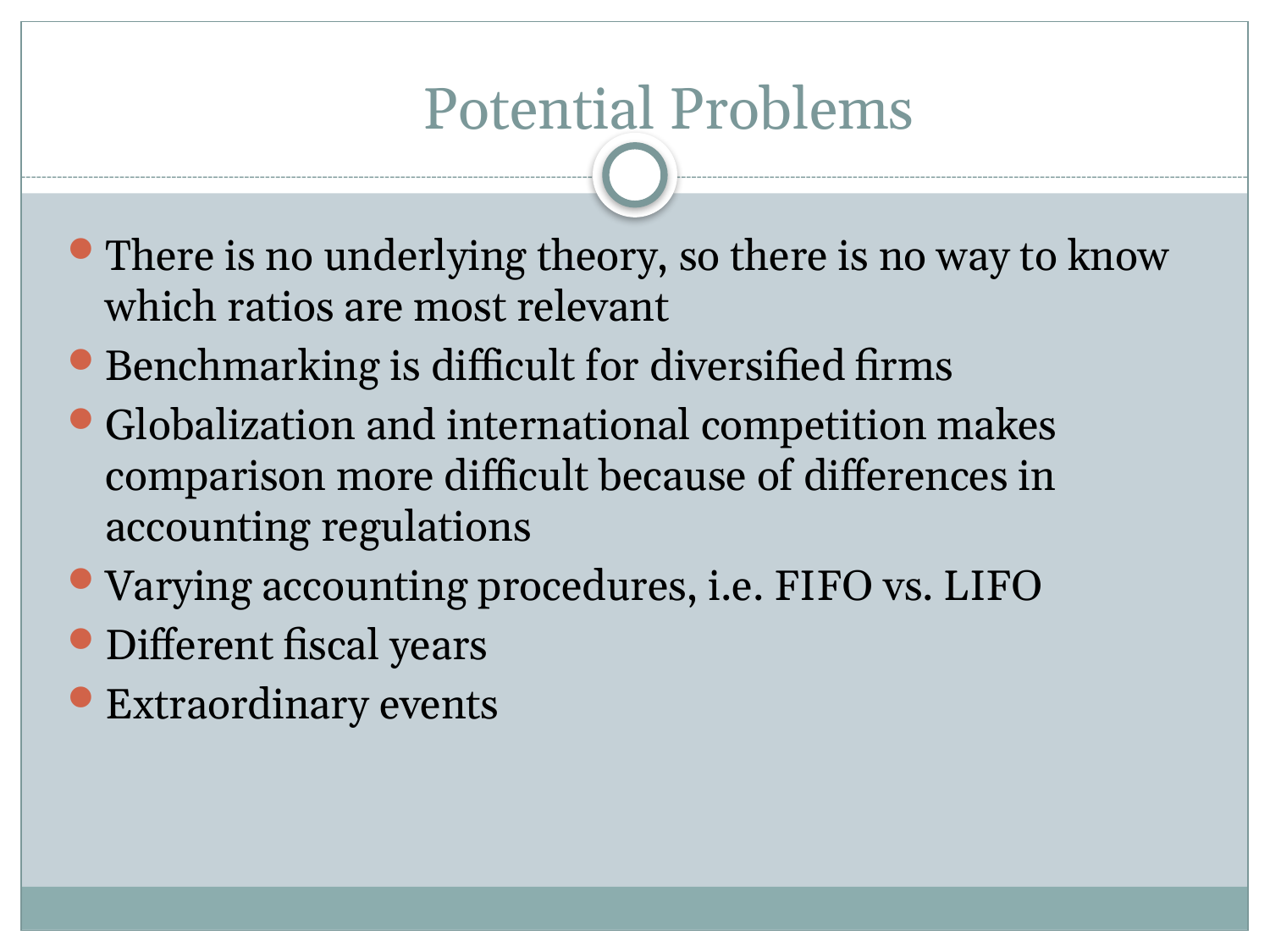

# Potential Problems
There is no underlying theory, so there is no way to know which ratios are most relevant
Benchmarking is difficult for diversified firms
Globalization and international competition makes comparison more difficult because of differences in accounting regulations
Varying accounting procedures, i.e. FIFO vs. LIFO
Different fiscal years
Extraordinary events